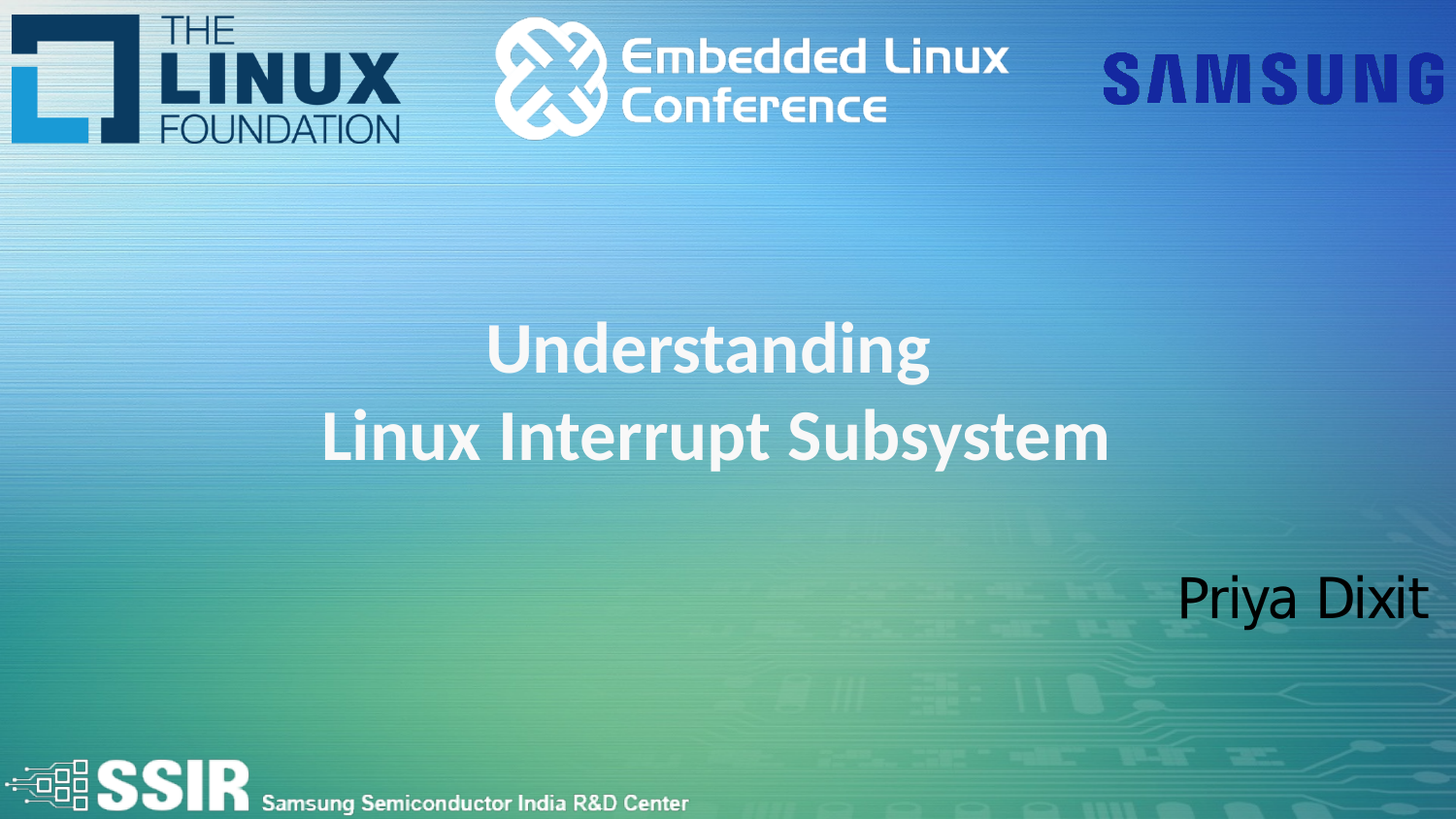

# Understanding Linux Interrupt Subsystem
Priya Dixit